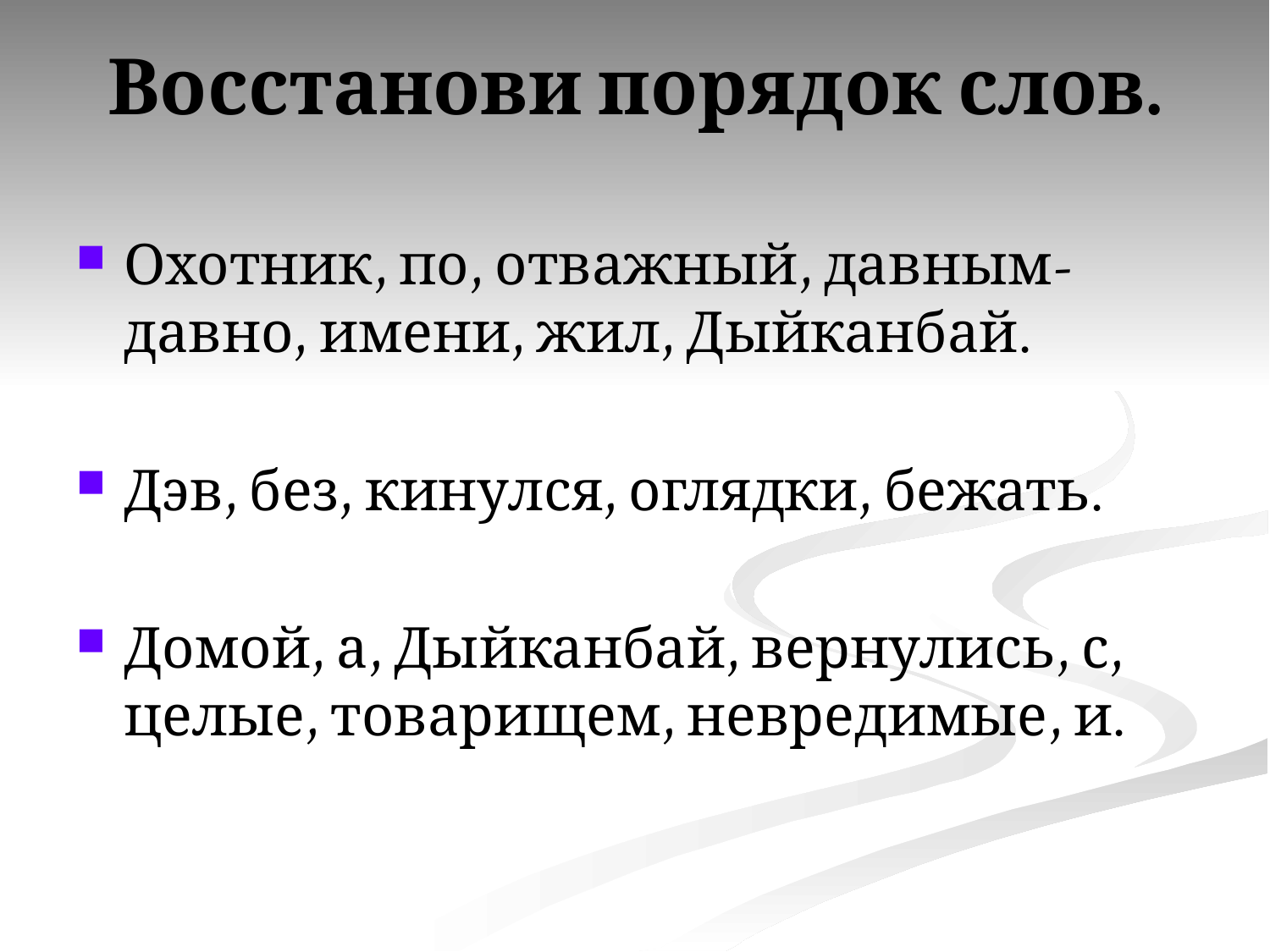

# Восстанови порядок слов.
Охотник, по, отважный, давным-давно, имени, жил, Дыйканбай.

Дэв, без, кинулся, оглядки, бежать.

Домой, а, Дыйканбай, вернулись, с, целые, товарищем, невредимые, и.